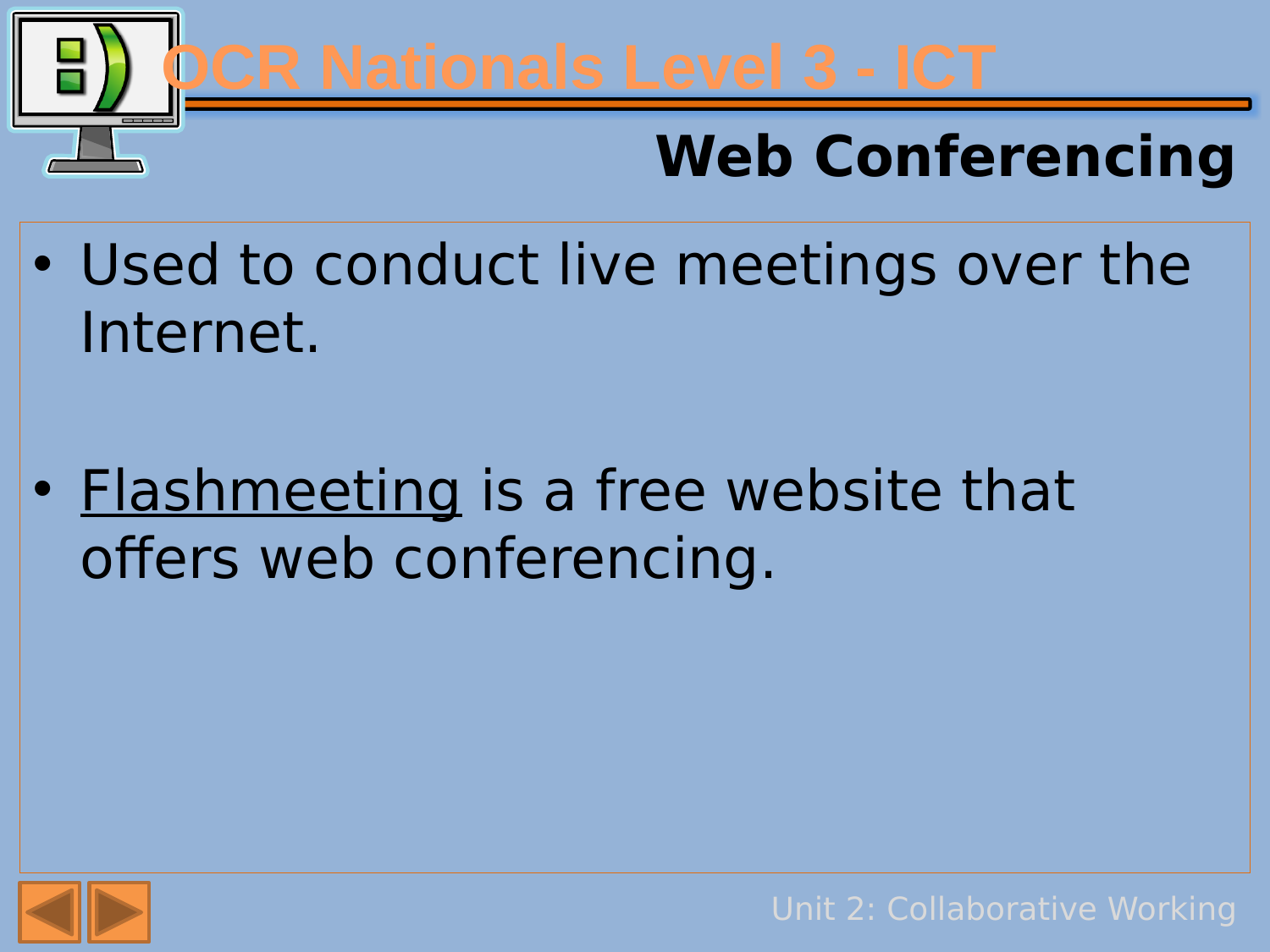

# Web Conferencing
Used to conduct live meetings over the Internet.

Flashmeeting is a free website that offers web conferencing.